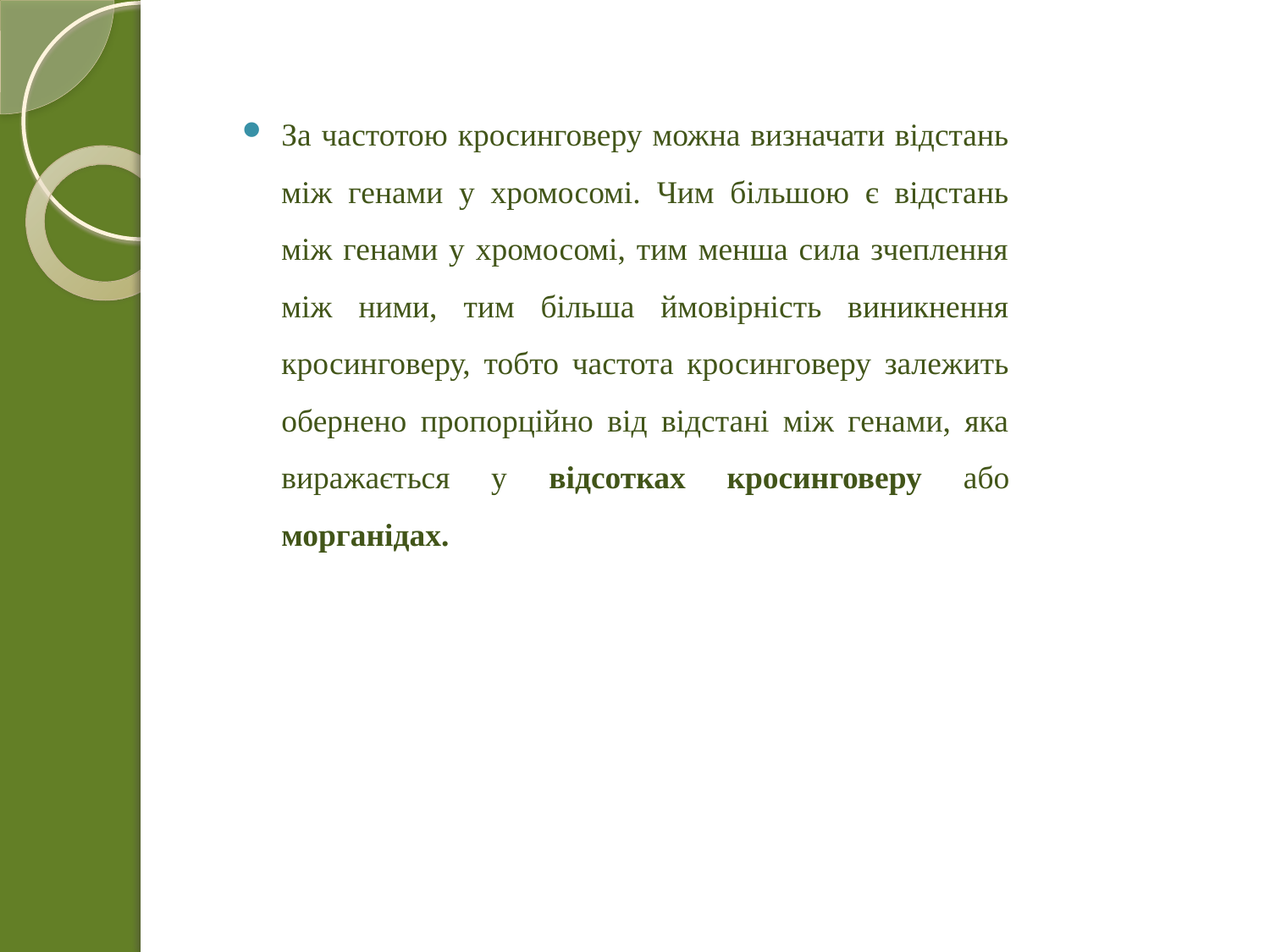

За частотою кросинговеру можна визначати відстань між генами у хромосомі. Чим більшою є відстань між генами у хромосомі, тим менша сила зчеплення між ними, тим більша ймовірність виникнення кросинговеру, тобто частота кросинговеру залежить обернено пропорційно від відстані між генами, яка виражається у відсотках кросинговеру або морганідах.